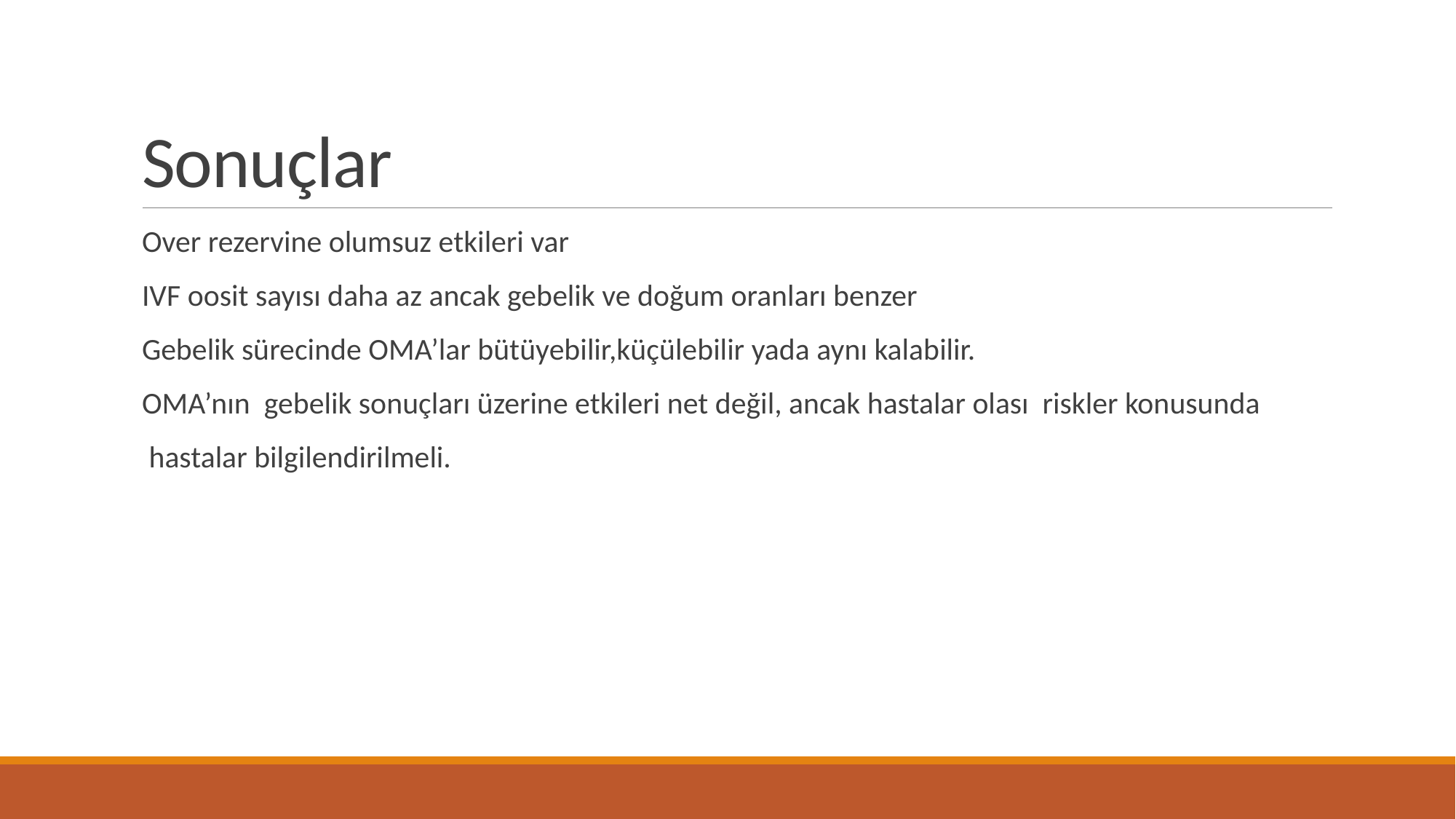

# Sonuçlar
Over rezervine olumsuz etkileri var
IVF oosit sayısı daha az ancak gebelik ve doğum oranları benzer
Gebelik sürecinde OMA’lar bütüyebilir,küçülebilir yada aynı kalabilir.
OMA’nın  gebelik sonuçları üzerine etkileri net değil, ancak hastalar olası  riskler konusunda
 hastalar bilgilendirilmeli.